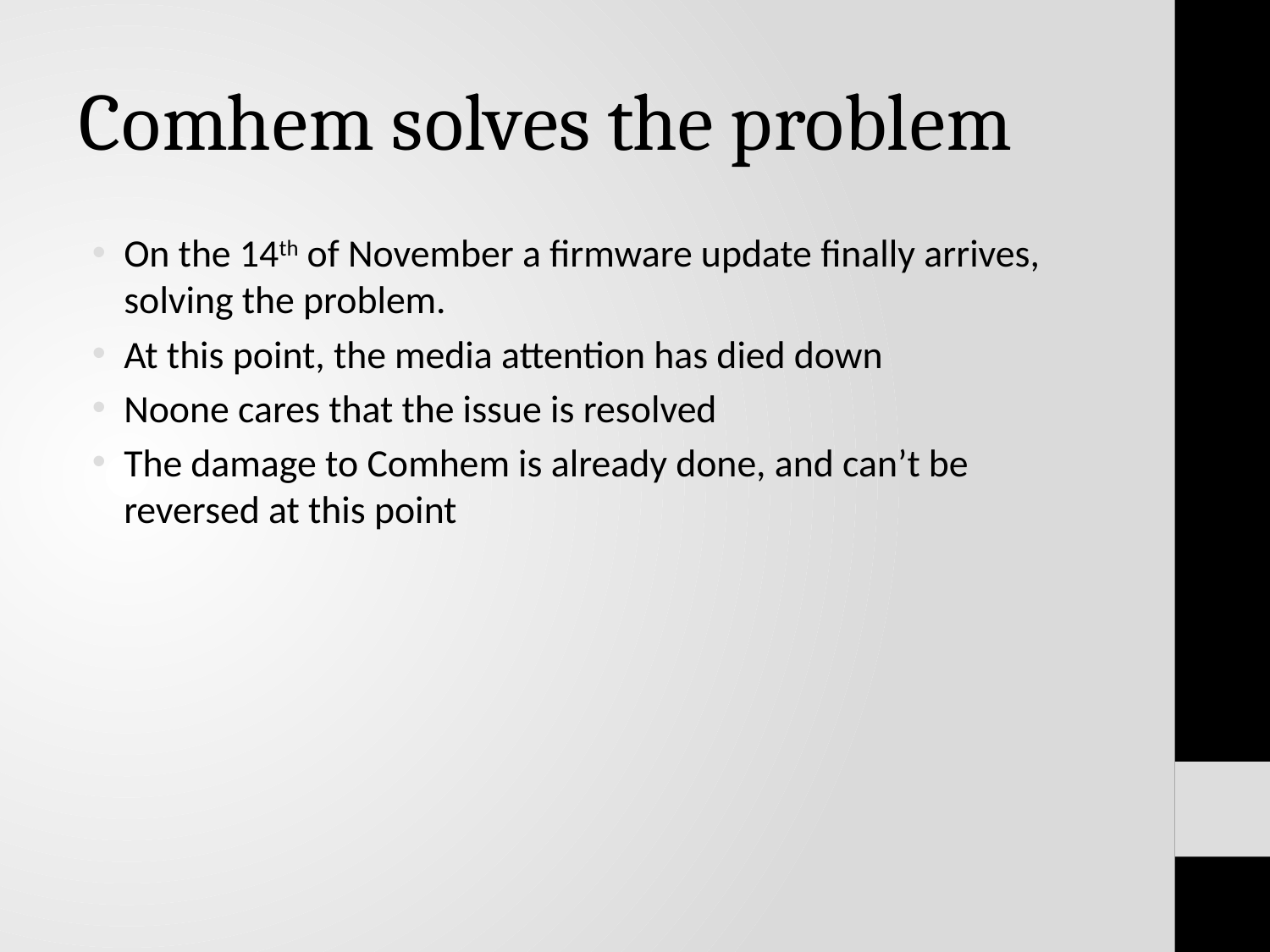

# Comhem solves the problem
On the 14th of November a firmware update finally arrives, solving the problem.
At this point, the media attention has died down
Noone cares that the issue is resolved
The damage to Comhem is already done, and can’t be reversed at this point